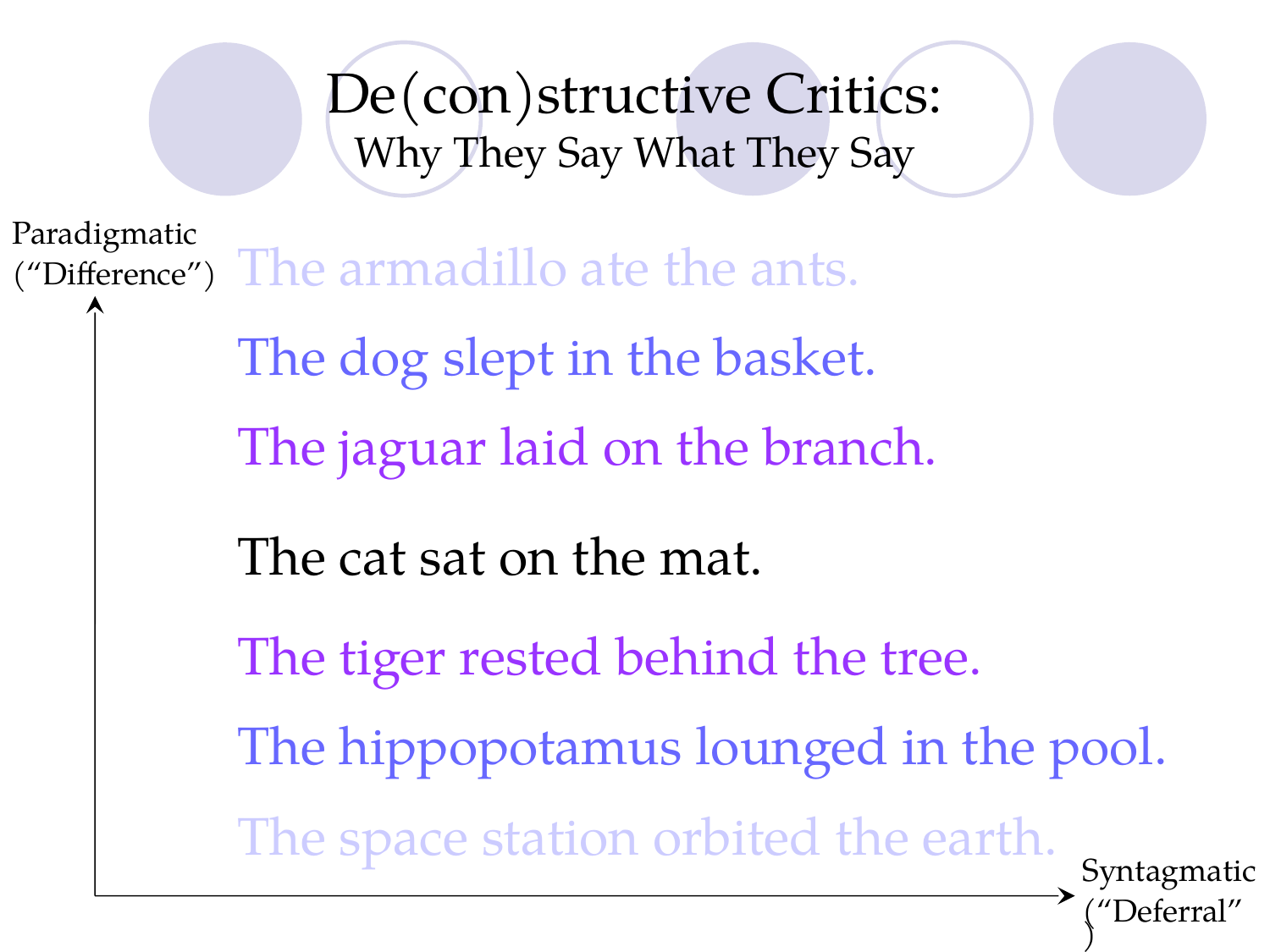

# De(con)structive Critics: Why They Say What They Say
Paradigmatic
(“Difference”)
The armadillo ate the ants.
The dog slept in the basket.
The jaguar laid on the branch.

The cat sat on the mat.
The tiger rested behind the tree.
The hippopotamus lounged in the pool.
The space station orbited the earth.
Syntagmatic
(“Deferral”)